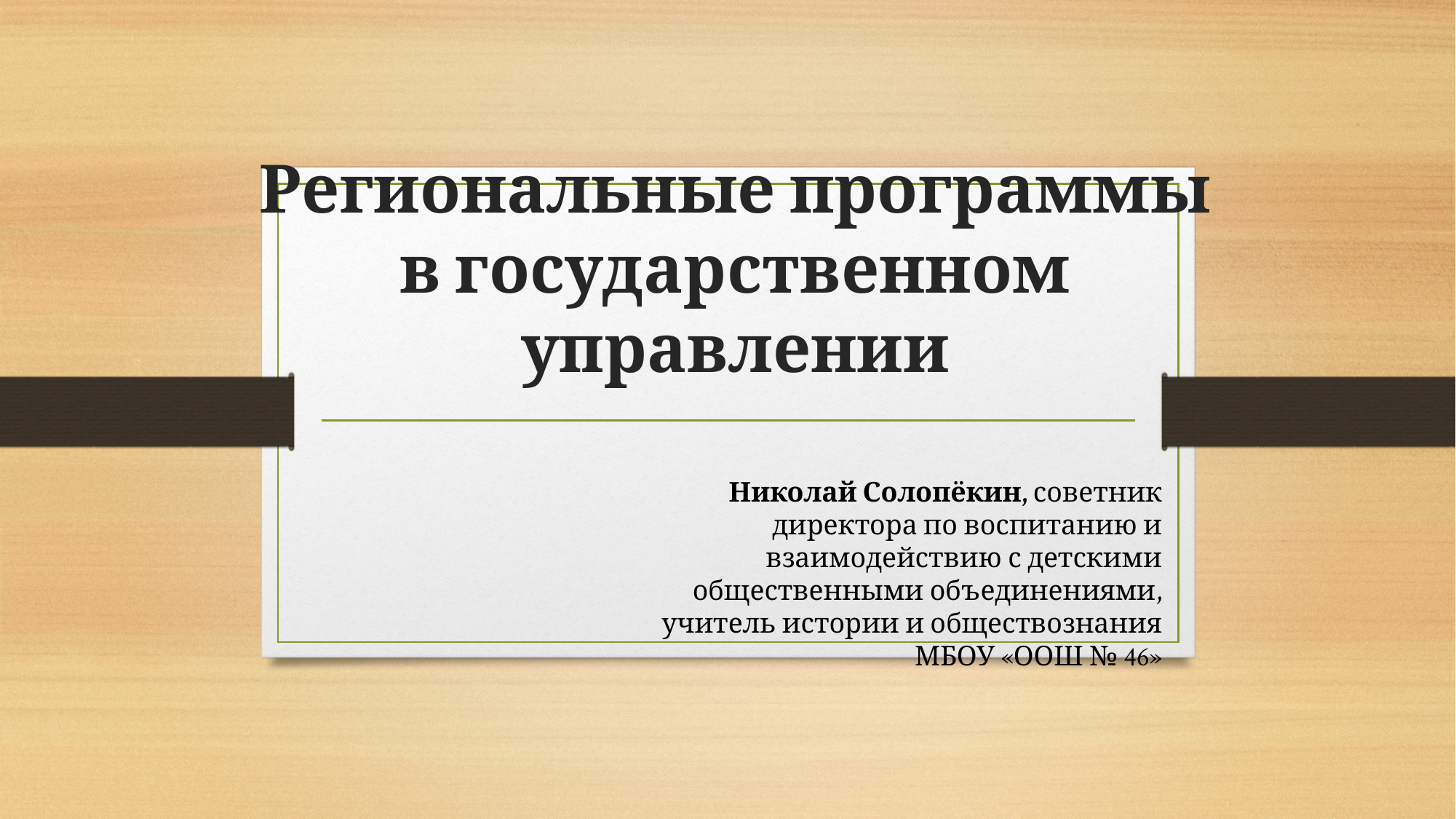

# Региональные программы в государственном управлении
Николай Солопёкин, советник директора по воспитанию и взаимодействию с детскими общественными объединениями, учитель истории и обществознания
 МБОУ «ООШ № 46»